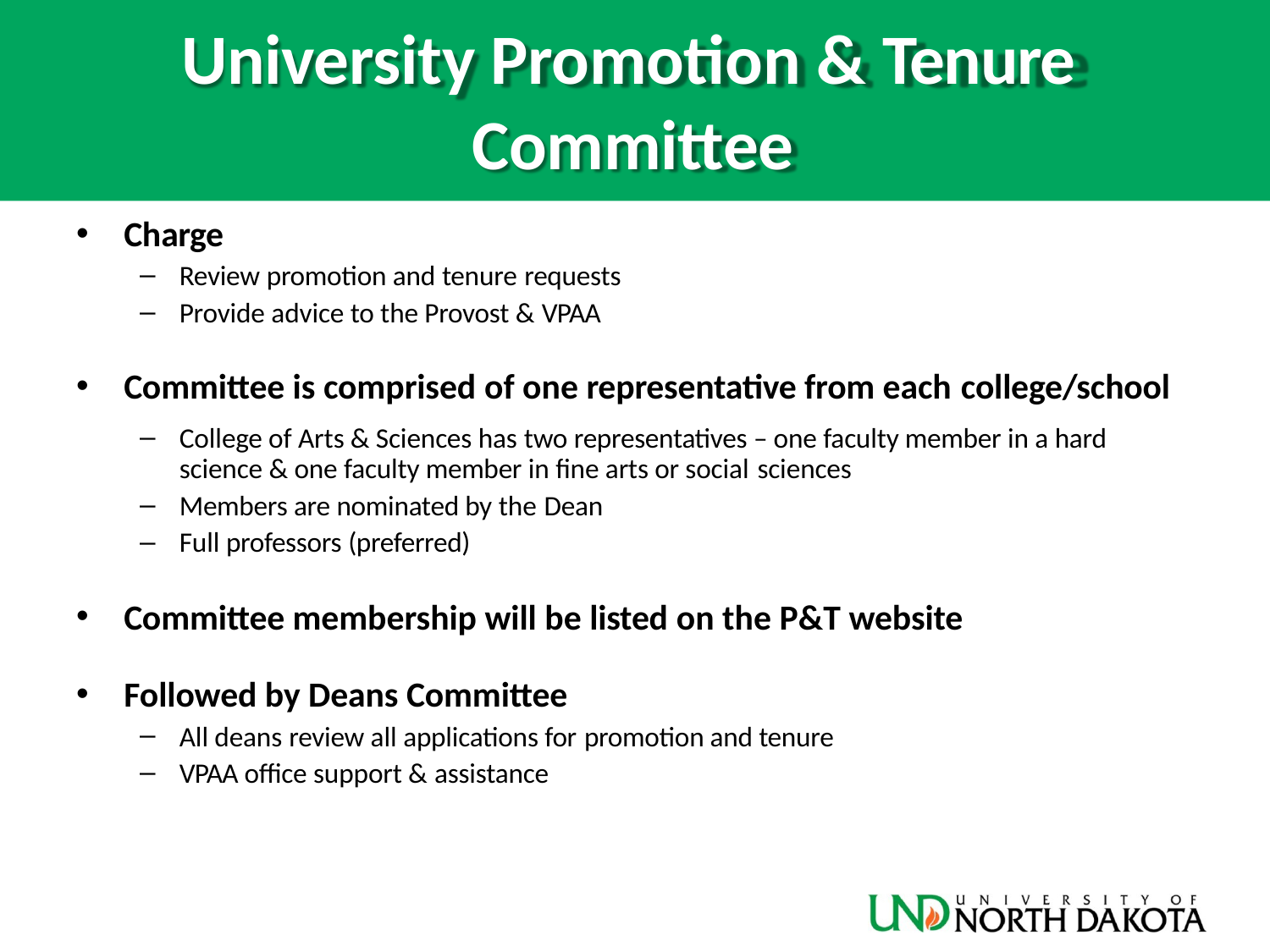

# University Promotion & Tenure  Committee

Charge
Review promotion and tenure requests
Provide advice to the Provost & VPAA

Committee is comprised of one representative from each college/school

College of Arts & Sciences has two representatives – one faculty member in a hard  science & one faculty member in fine arts or social sciences
Members are nominated by the Dean
Full professors (preferred)

Committee membership will be listed on the P&T website

Followed by Deans Committee
All deans review all applications for promotion and tenure
VPAA office support & assistance